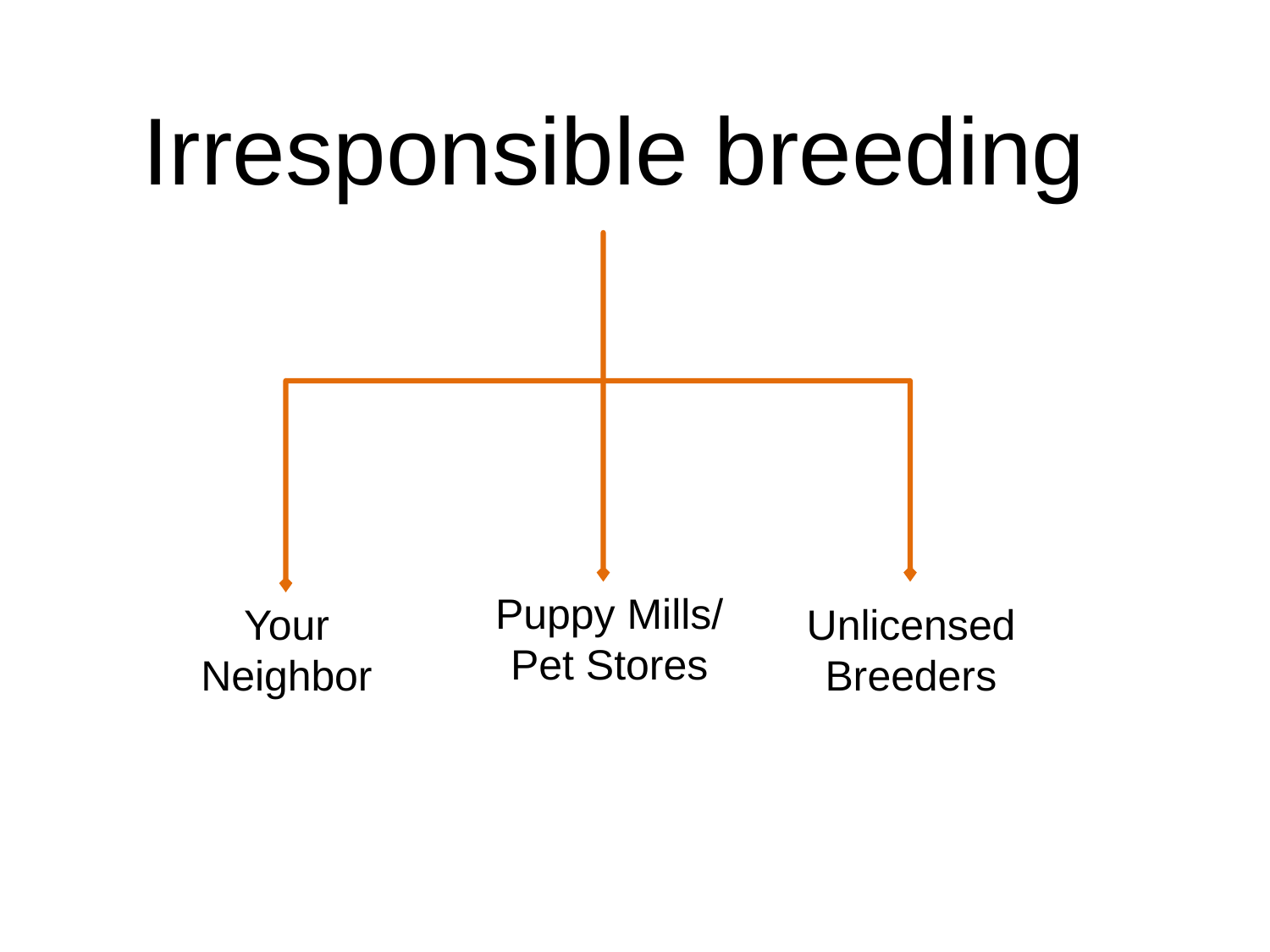

Irresponsible breeding

Puppy Mills/ Pet Stores
Your Neighbor
Unlicensed
Breeders